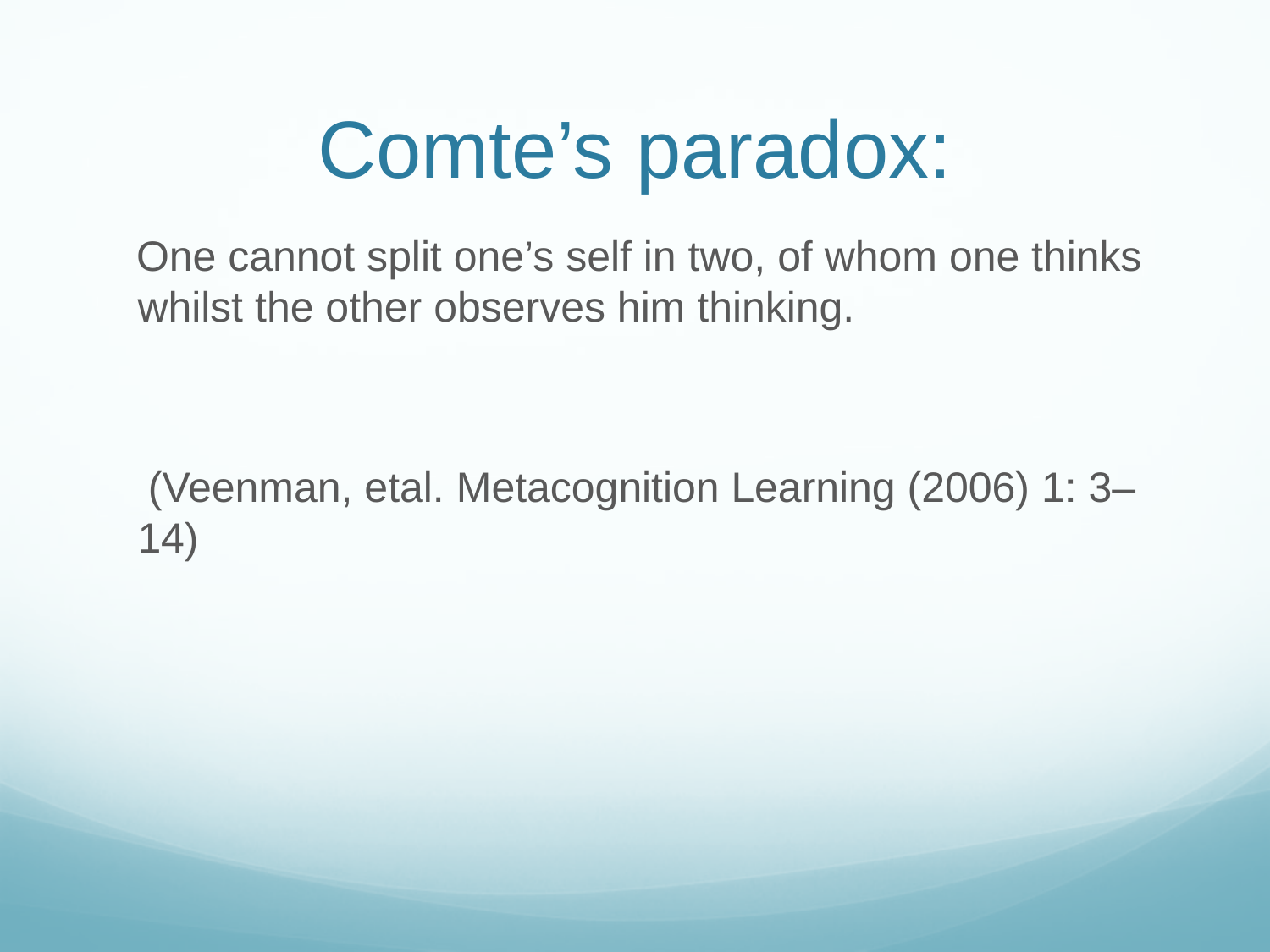

# Comte’s paradox:
    One cannot split one’s self in two, of whom one thinks whilst the other observes him thinking.

     (Veenman, etal. Metacognition Learning (2006) 1: 3–14)